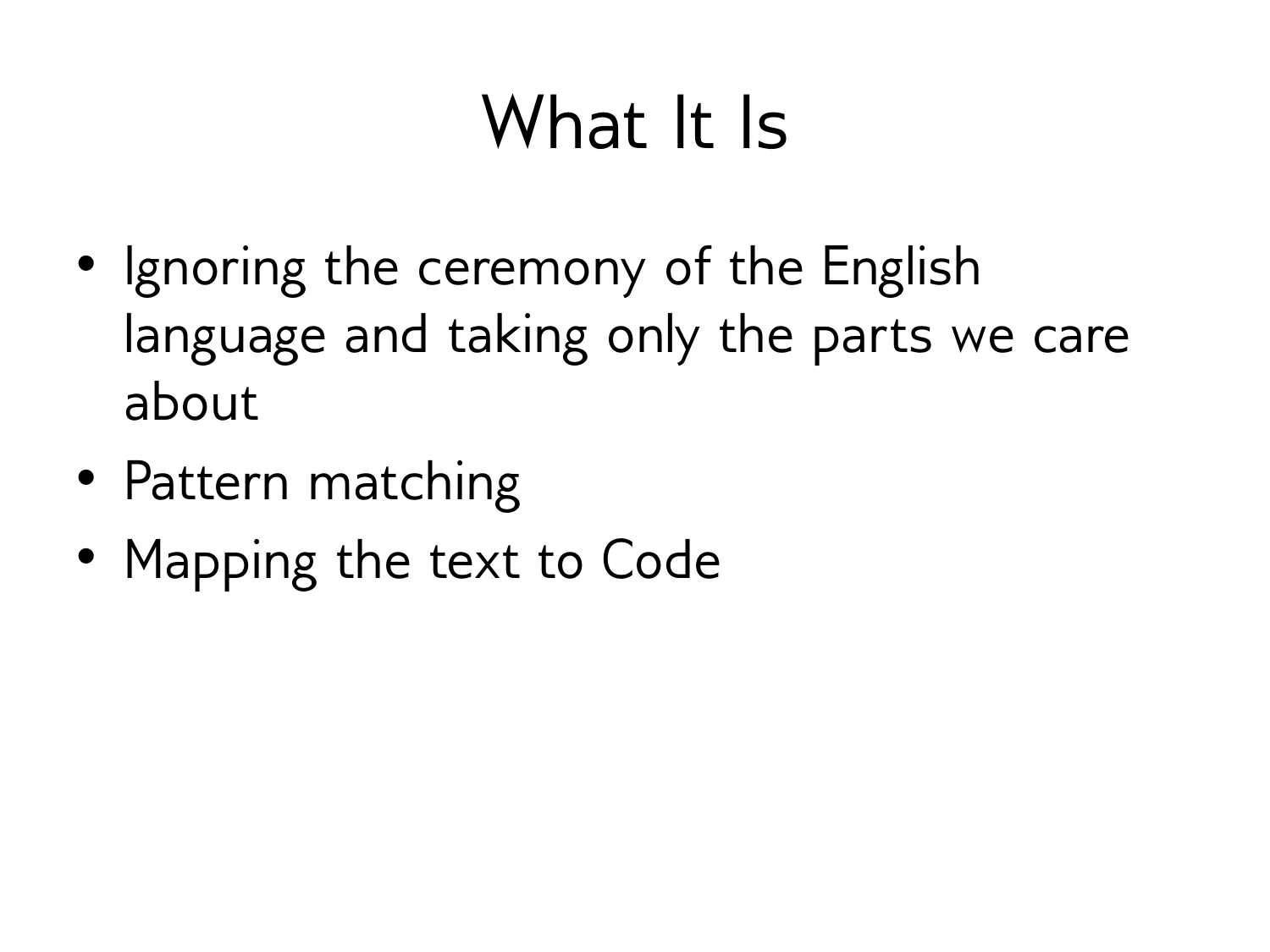

# What It Is
Ignoring the ceremony of the English language and taking only the parts we care about
Pattern matching
Mapping the text to Code